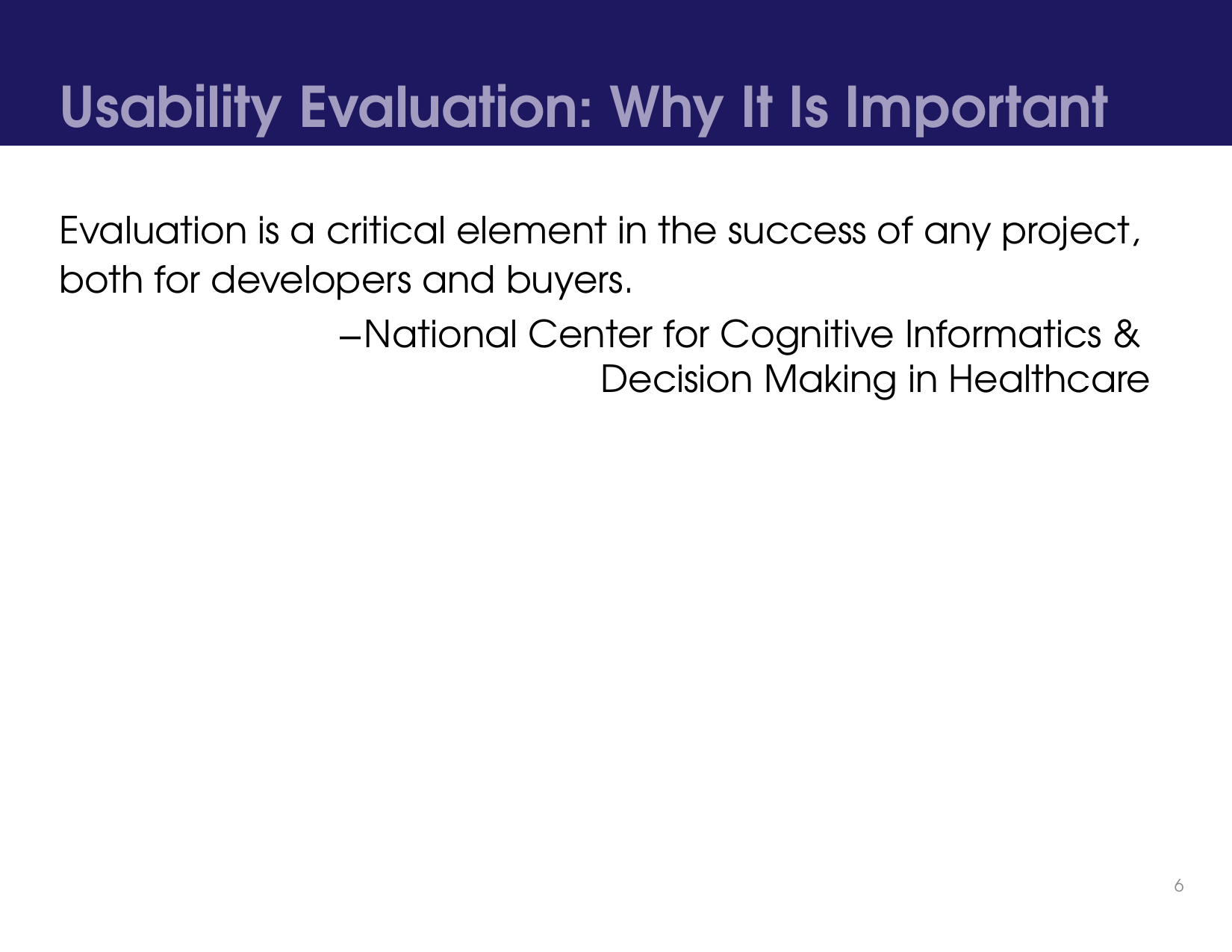

# Usability Evaluation: Why It Is Important
Evaluation is a critical element in the success of any project, both for developers and buyers.
−National Center for Cognitive Informatics &
Decision Making in Healthcare
6